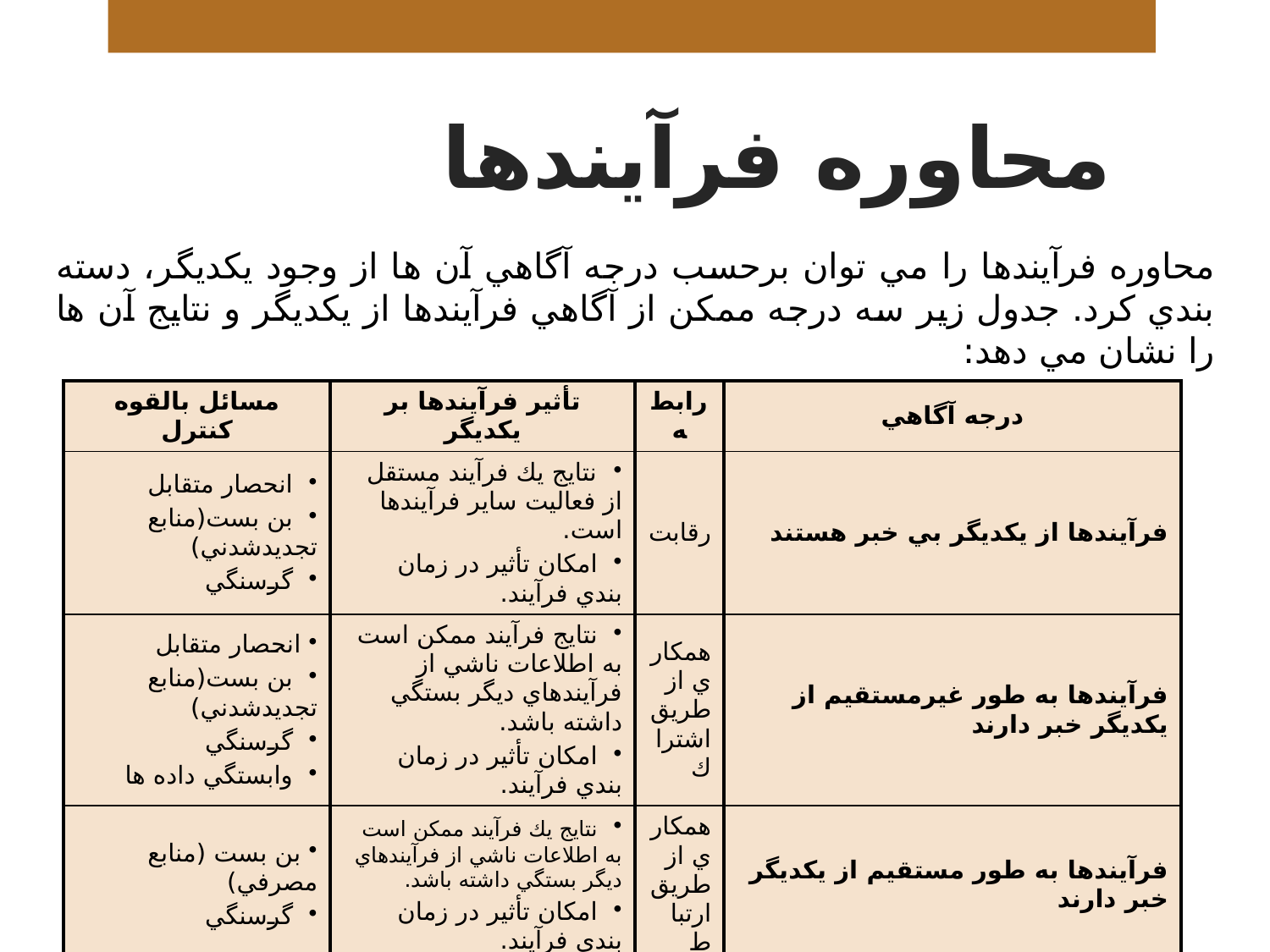

# محاوره فرآيندها
محاوره فرآيندها را مي توان برحسب درجه آگاهي آن ها از وجود يكديگر، دسته بندي كرد. جدول زیر سه درجه ممكن از آگاهي فرآيندها از يكديگر و نتايج آن ها را نشان مي دهد:
| مسائل بالقوه كنترل | تأثير فرآيندها بر يكديگر | رابطه | درجه آگاهي |
| --- | --- | --- | --- |
| انحصار متقابل بن بست(منابع تجديدشدني) گرسنگي | نتايج يك فرآيند مستقل از فعاليت ساير فرآيندها است. امكان تأثير در زمان بندي فرآيند. | رقابت | فرآيندها از يكديگر بي خبر هستند |
| انحصار متقابل بن بست(منابع تجديدشدني) گرسنگي وابستگي داده ها | نتايج فرآيند ممكن است به اطلاعات ناشي از فرآيندهاي ديگر بستگي داشته باشد. امكان تأثير در زمان بندي فرآيند. | همكاري از طريق اشتراك | فرآيندها به طور غيرمستقيم از يكديگر خبر دارند |
| بن بست (منابع مصرفي) گرسنگي | نتايج يك فرآيند ممكن است به اطلاعات ناشي از فرآيندهاي ديگر بستگي داشته باشد. امكان تأثير در زمان بندي فرآيند. | همكاري از طريق ارتباط | فرآيندها به طور مستقيم از يكديگر خبر دارند |
11